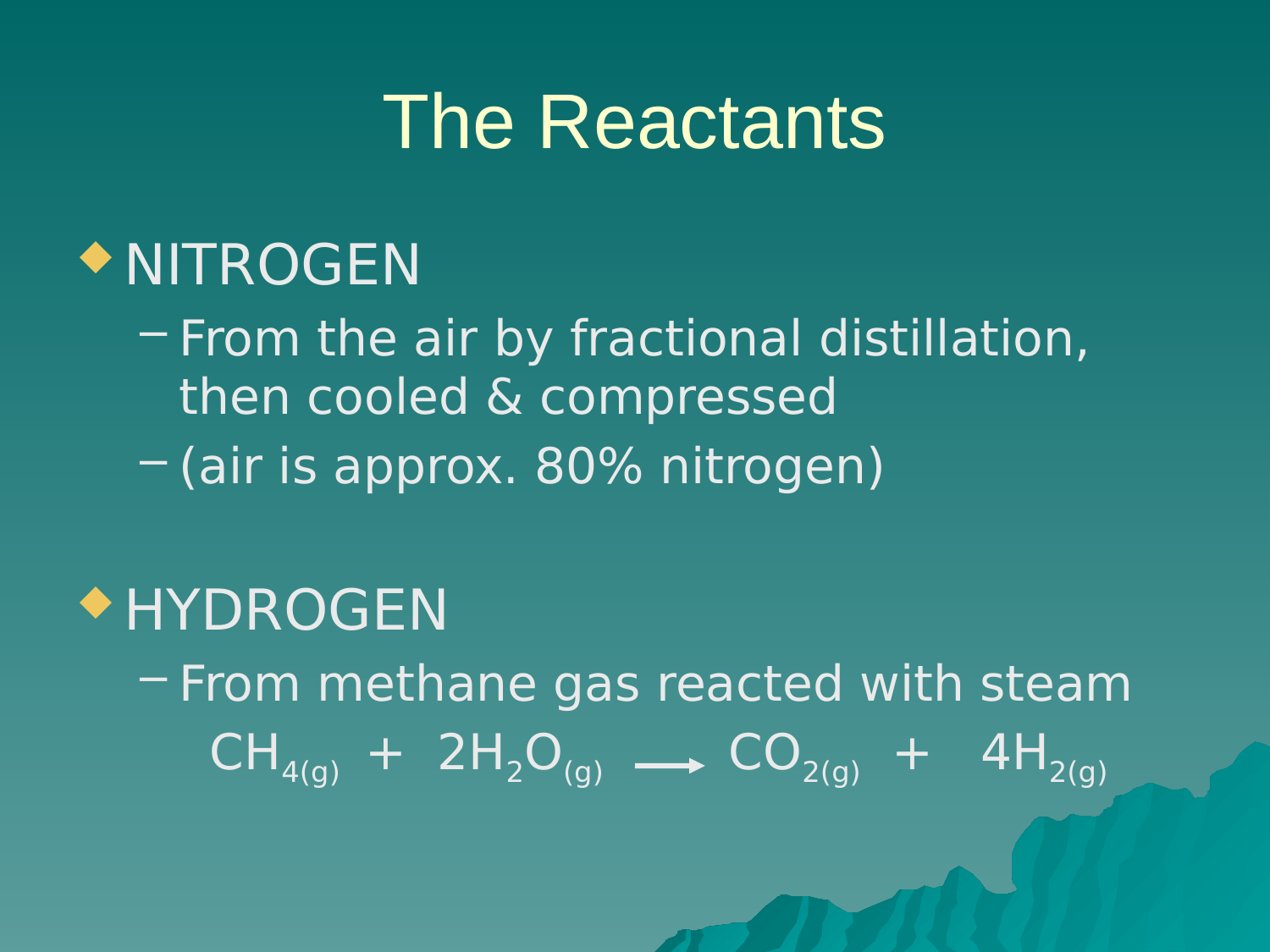

# The Reactants
NITROGEN
From the air by fractional distillation, then cooled & compressed
(air is approx. 80% nitrogen)

HYDROGEN
From methane gas reacted with steam
CH4(g)  +  2H2O(g)        CO2(g)  +   4H2(g)